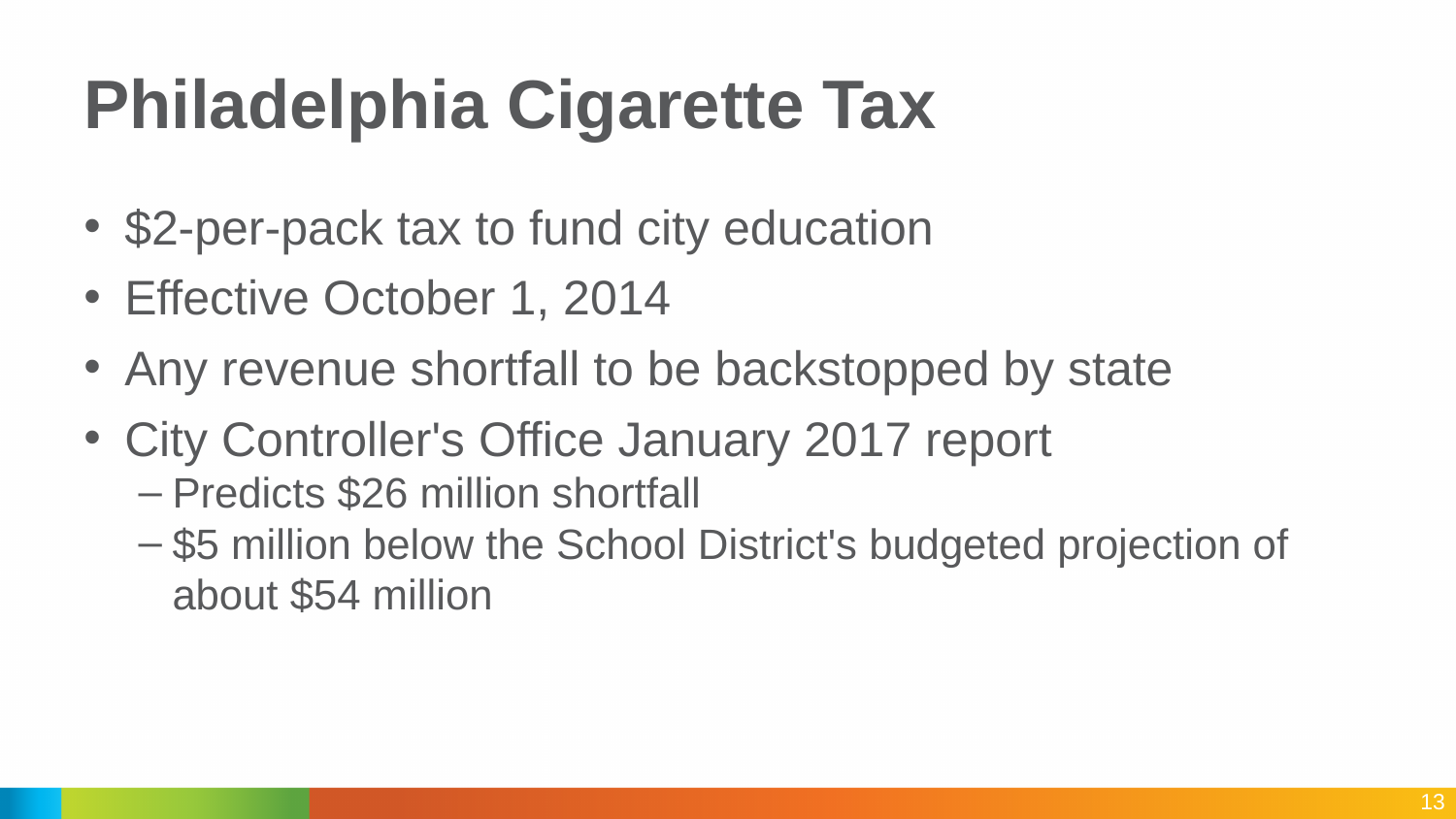

# Philadelphia Cigarette Tax
$2-per-pack tax to fund city education
Effective October 1, 2014
Any revenue shortfall to be backstopped by state
City Controller's Office January 2017 report
Predicts $26 million shortfall
$5 million below the School District's budgeted projection of about $54 million

13